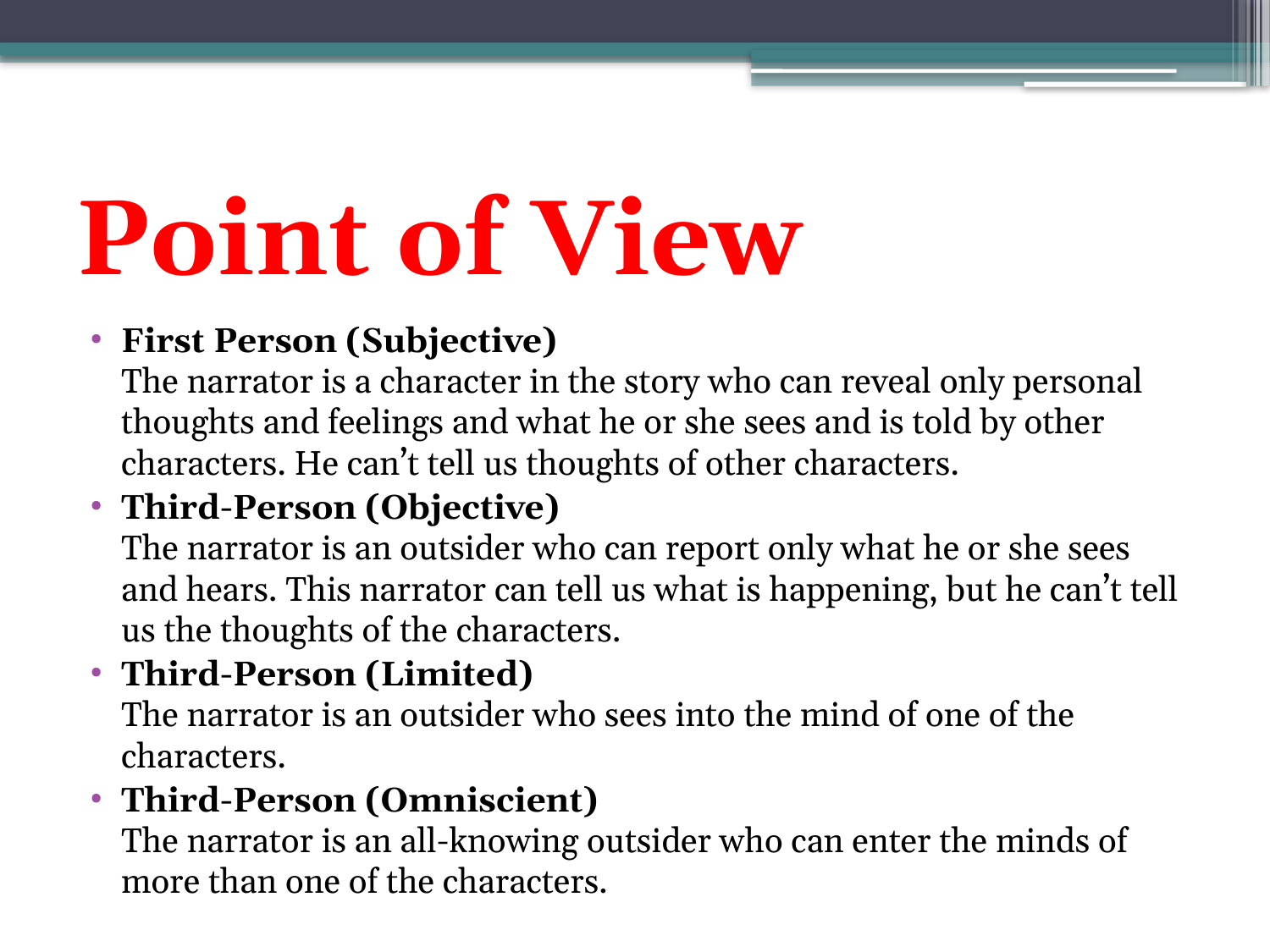

# Point of View
First Person (Subjective)
The narrator is a character in the story who can reveal only personal thoughts and feelings and what he or she sees and is told by other characters. He can’t tell us thoughts of other characters.
Third-Person (Objective)
The narrator is an outsider who can report only what he or she sees and hears. This narrator can tell us what is happening, but he can’t tell us the thoughts of the characters.
Third-Person (Limited)
The narrator is an outsider who sees into the mind of one of the characters.
Third-Person (Omniscient) 
The narrator is an all-knowing outsider who can enter the minds of more than one of the characters.